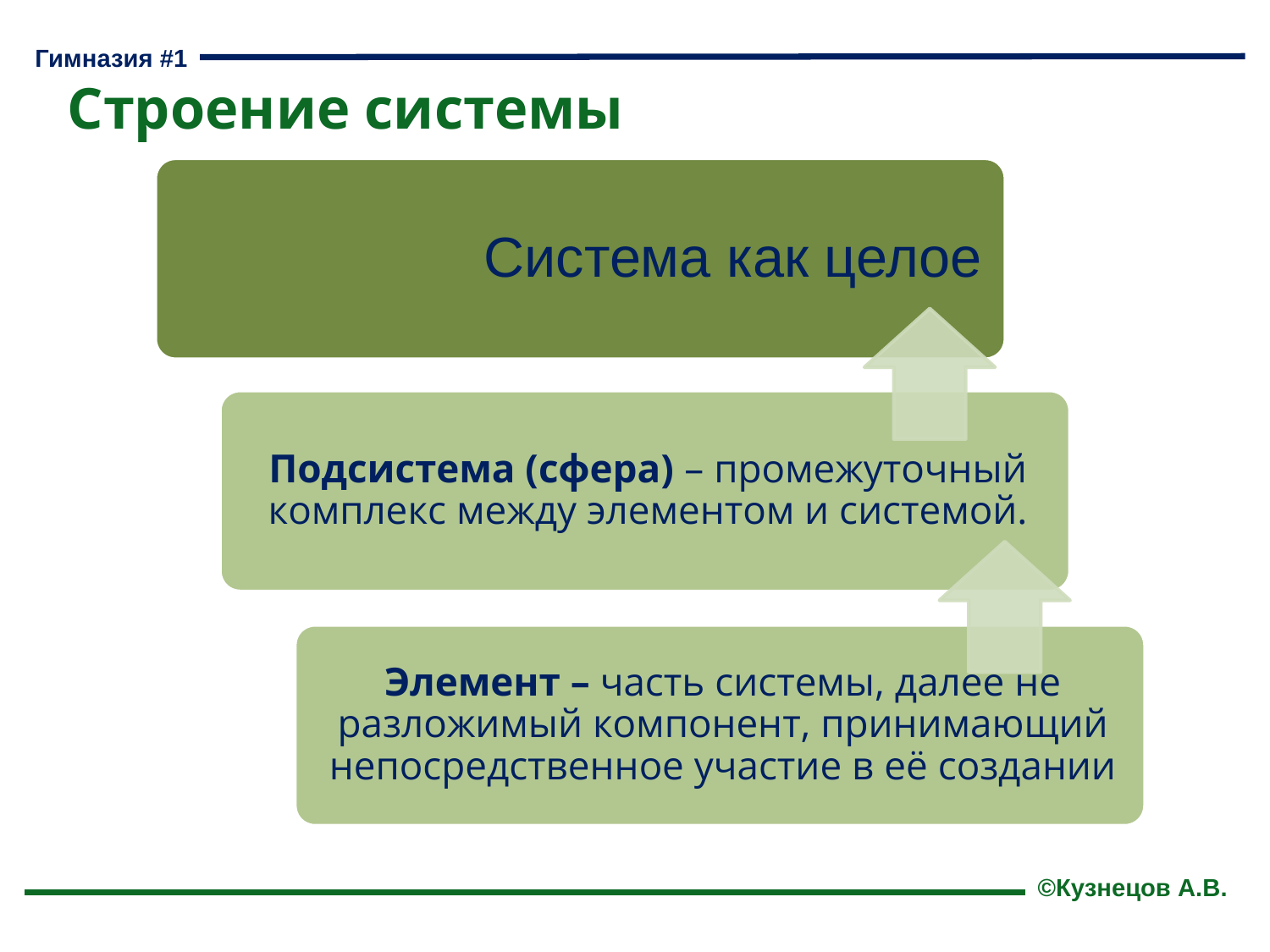

Гимназия #1
Строение системы
Система как целое
Подсистема (сфера) – промежуточный комплекс между элементом и системой.
Элемент – часть системы, далее не разложимый компонент, принимающий непосредственное участие в её создании

©Кузнецов А.В.